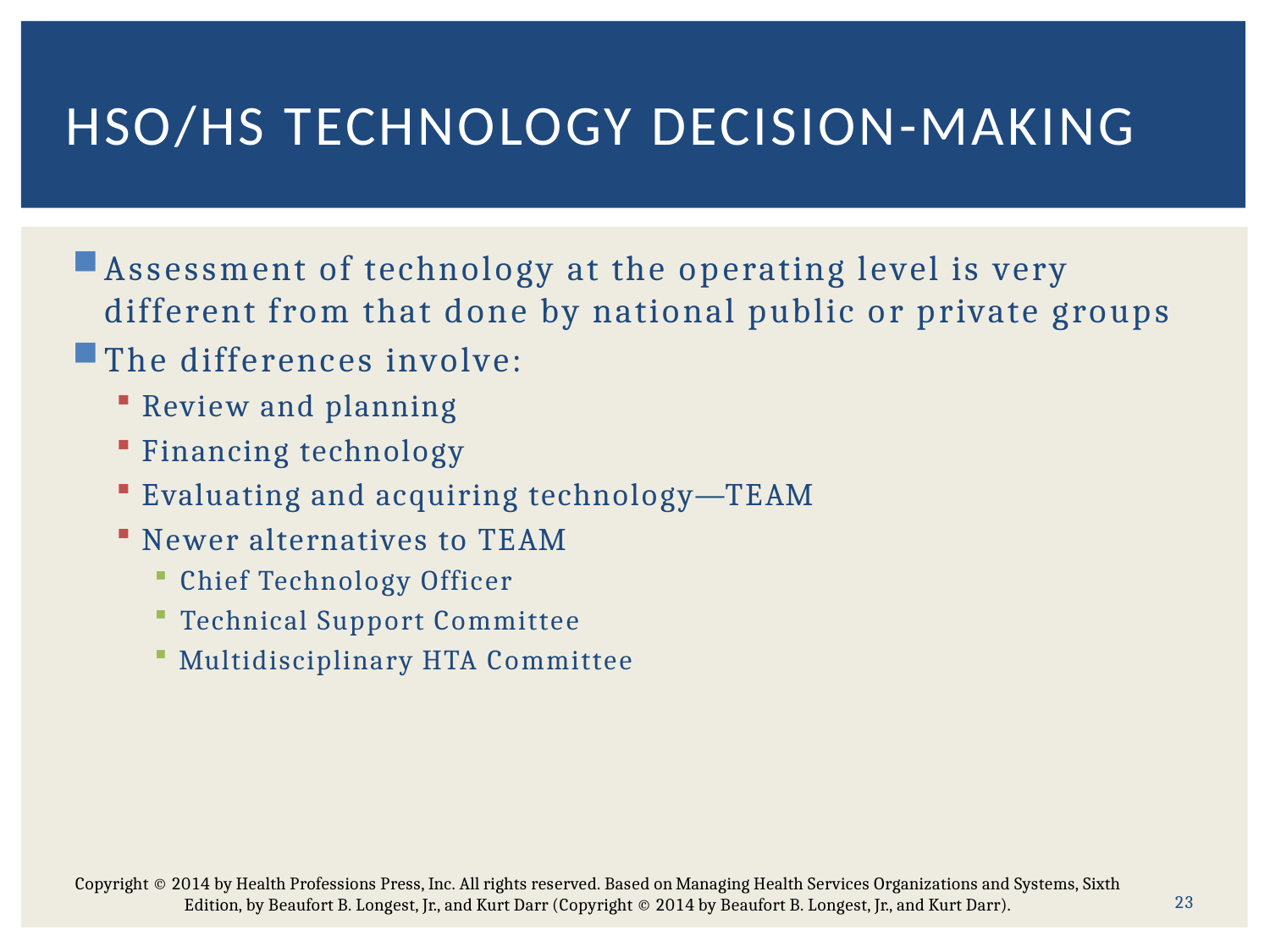

# HSO/HS Technology decision-making
Assessment of technology at the operating level is very different from that done by national public or private groups
The differences involve:
Review and planning
Financing technology
Evaluating and acquiring technology—TEAM
Newer alternatives to TEAM
Chief Technology Officer
Technical Support Committee
Multidisciplinary HTA Committee

Copyright © 2014 by Health Professions Press, Inc. All rights reserved. Based on Managing Health Services Organizations and Systems, Sixth Edition, by Beaufort B. Longest, Jr., and Kurt Darr (Copyright © 2014 by Beaufort B. Longest, Jr., and Kurt Darr).
23